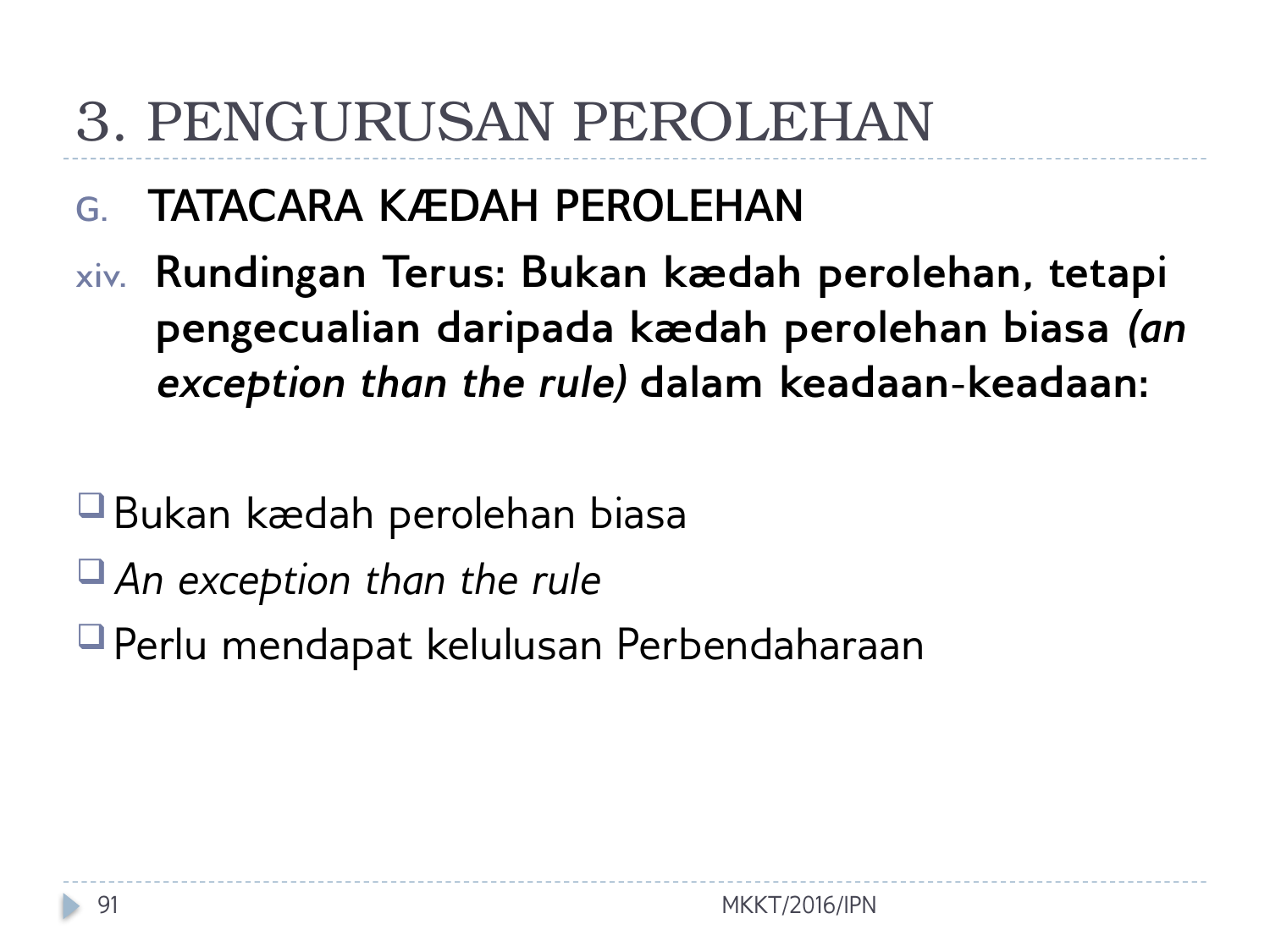

# 3. PENGURUSAN PEROLEHAN
TATACARA KAEDAH PEROLEHAN
Rundingan Terus: Bukan kaedah perolehan, tetapi pengecualian daripada kaedah perolehan biasa (an exception than the rule) dalam keadaan-keadaan:

Bukan kaedah perolehan biasa
An exception than the rule
Perlu mendapat kelulusan Perbendaharaan
91
MKKT/2016/IPN